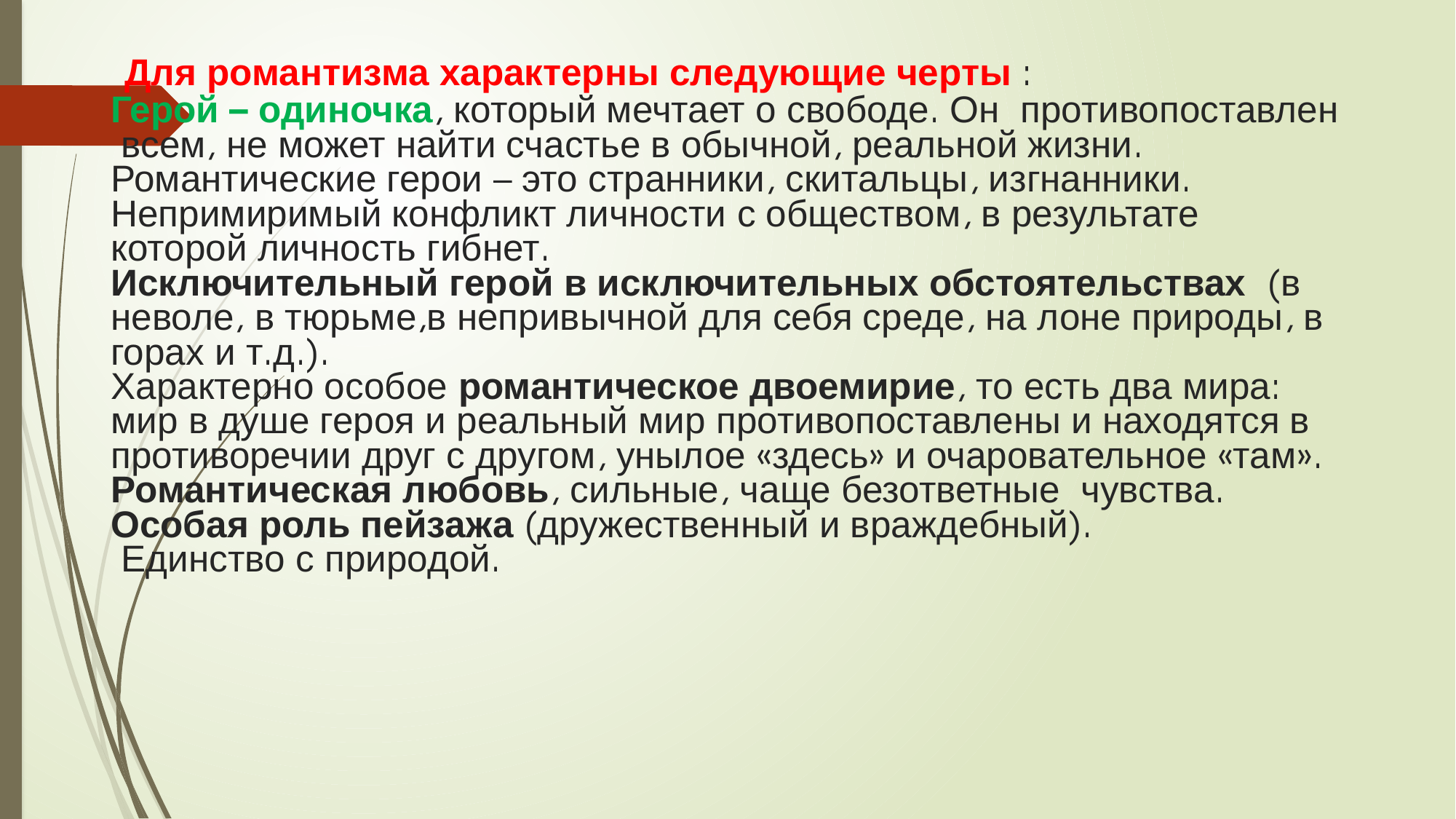

# Для романтизма характерны следующие черты : Герой – одиночка, который мечтает о свободе. Он  противопоставлен  всем, не может найти счастье в обычной, реальной жизни.  Романтические герои – это странники, скитальцы, изгнанники. Непримиримый конфликт личности с обществом, в результате которой личность гибнет. Исключительный герой в исключительных обстоятельствах  (в неволе, в тюрьме,в непривычной для себя среде, на лоне природы, в горах и т.д.). Характерно особое романтическое двоемирие, то есть два мира: мир в душе героя и реальный мир противопоставлены и находятся в противоречии друг с другом, унылое «здесь» и очаровательное «там». Романтическая любовь, сильные, чаще безответные  чувства. Особая роль пейзажа (дружественный и враждебный). Единство с природой.